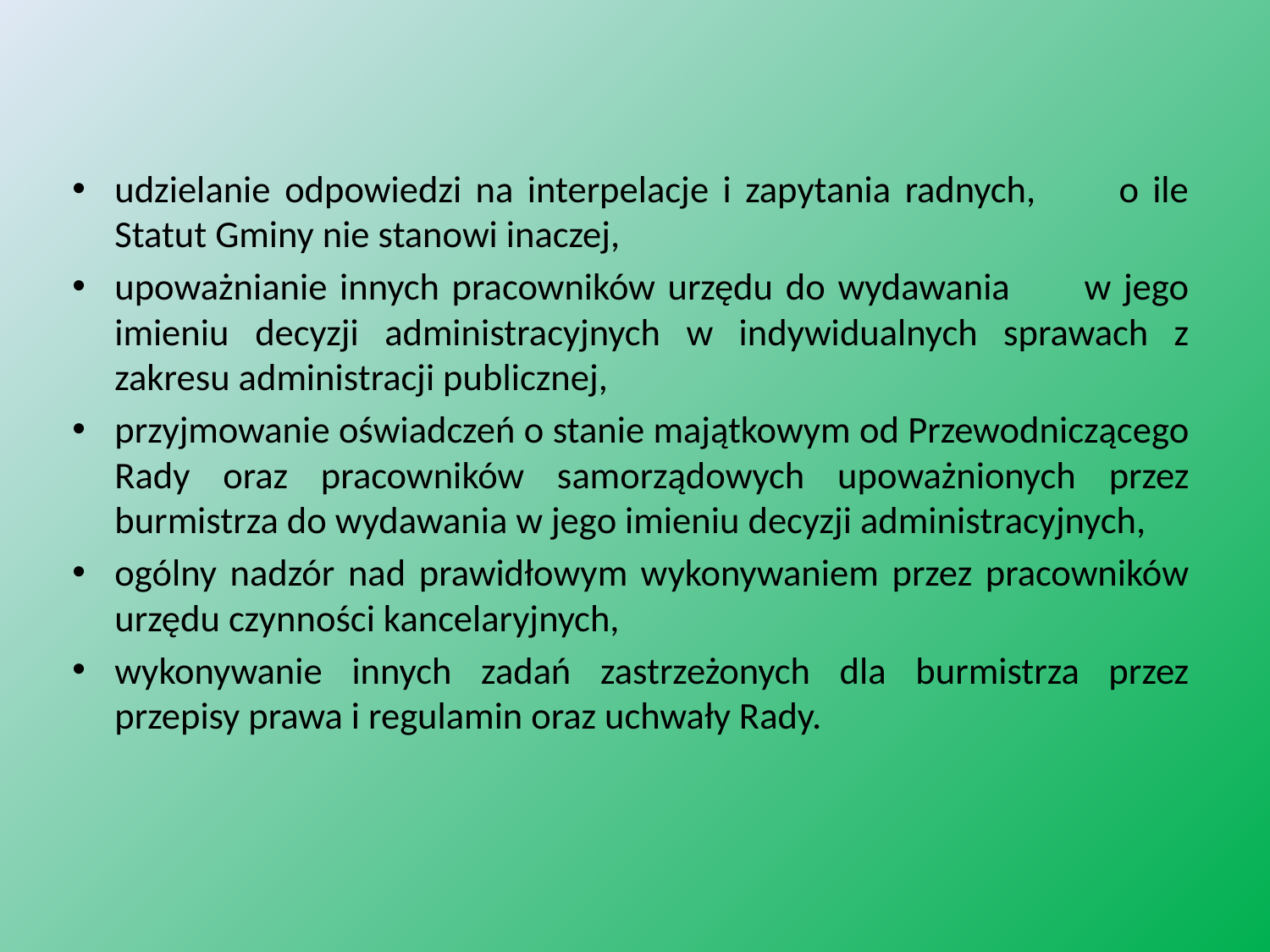

udzielanie odpowiedzi na interpelacje i zapytania radnych,      o ile Statut Gminy nie stanowi inaczej,
upoważnianie innych pracowników urzędu do wydawania      w jego imieniu decyzji administracyjnych w indywidualnych sprawach z zakresu administracji publicznej,
przyjmowanie oświadczeń o stanie majątkowym od Przewodniczącego Rady oraz pracowników samorządowych upoważnionych przez burmistrza do wydawania w jego imieniu decyzji administracyjnych,
ogólny nadzór nad prawidłowym wykonywaniem przez pracowników urzędu czynności kancelaryjnych,
wykonywanie innych zadań zastrzeżonych dla burmistrza przez przepisy prawa i regulamin oraz uchwały Rady.